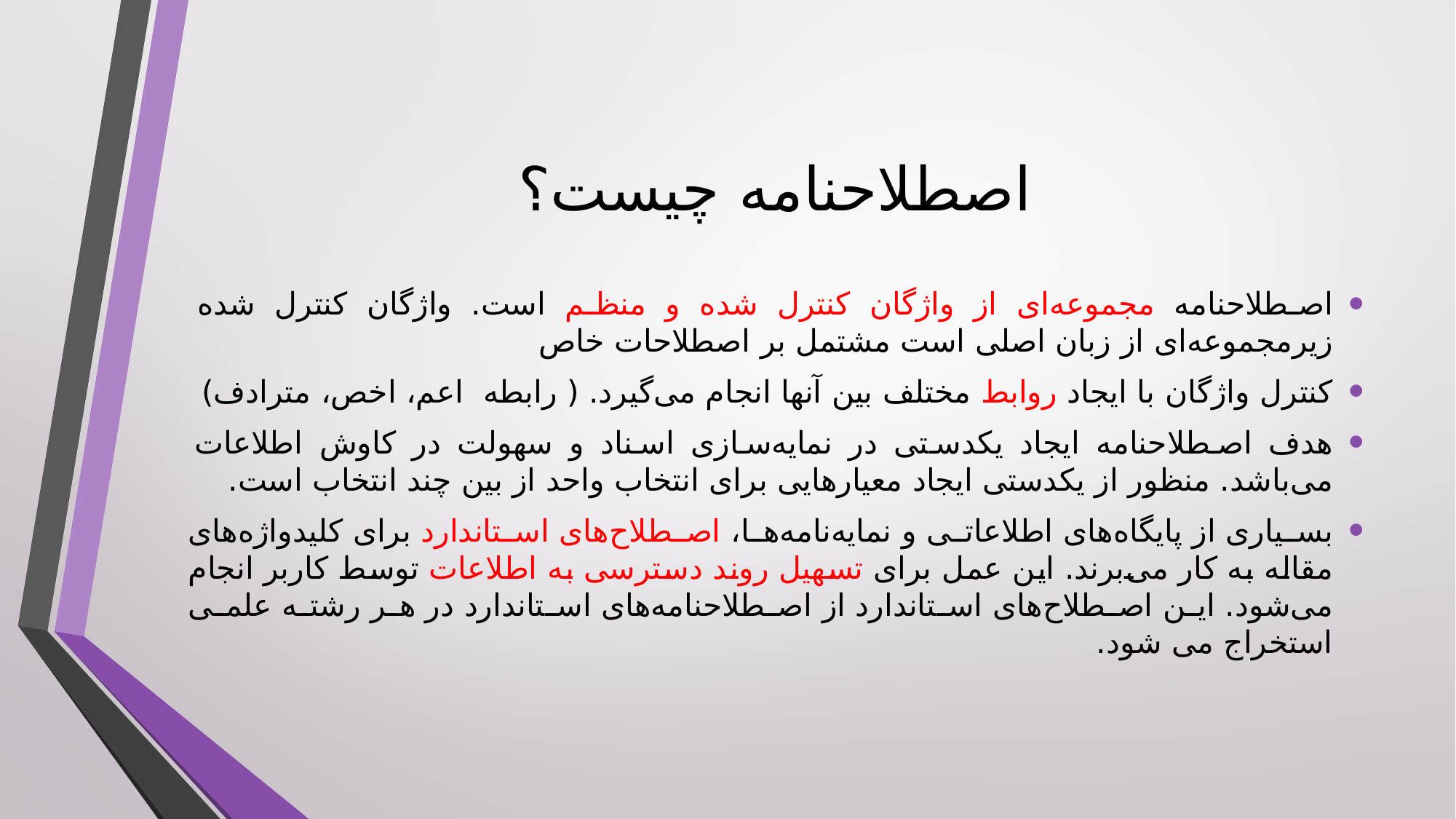

# اصطلاحنامه چیست؟
اصطلاحنامه مجموعه‌ای از واژگان کنترل شده و منظم است. واژگان کنترل شده زیرمجموعه‌ای از زبان اصلی است مشتمل بر اصطلاحات خاص
کنترل واژگان با ایجاد روابط مختلف بین آنها انجام می‌گیرد. ( رابطه  اعم، اخص، مترادف)
هدف اصطلاحنامه ایجاد یکدستی در نمایه‌سازی اسناد و سهولت در کاوش اطلاعات می‌باشد. منظور از یکدستی ایجاد معیارهایی برای انتخاب واحد از بین چند انتخاب است.
بسیاری از پایگاه‌های اطلاعاتی و نمایه‌نامه‌ها، اصطلاح‌های استاندارد برای کلیدواژه‌های مقاله به کار می‌برند. این عمل برای تسهیل روند دسترسی به اطلاعات توسط کاربر انجام می‌شود. این اصطلاح‌های استاندارد از اصطلاحنامه‌های استاندارد در هر رشته علمی استخراج می شود.